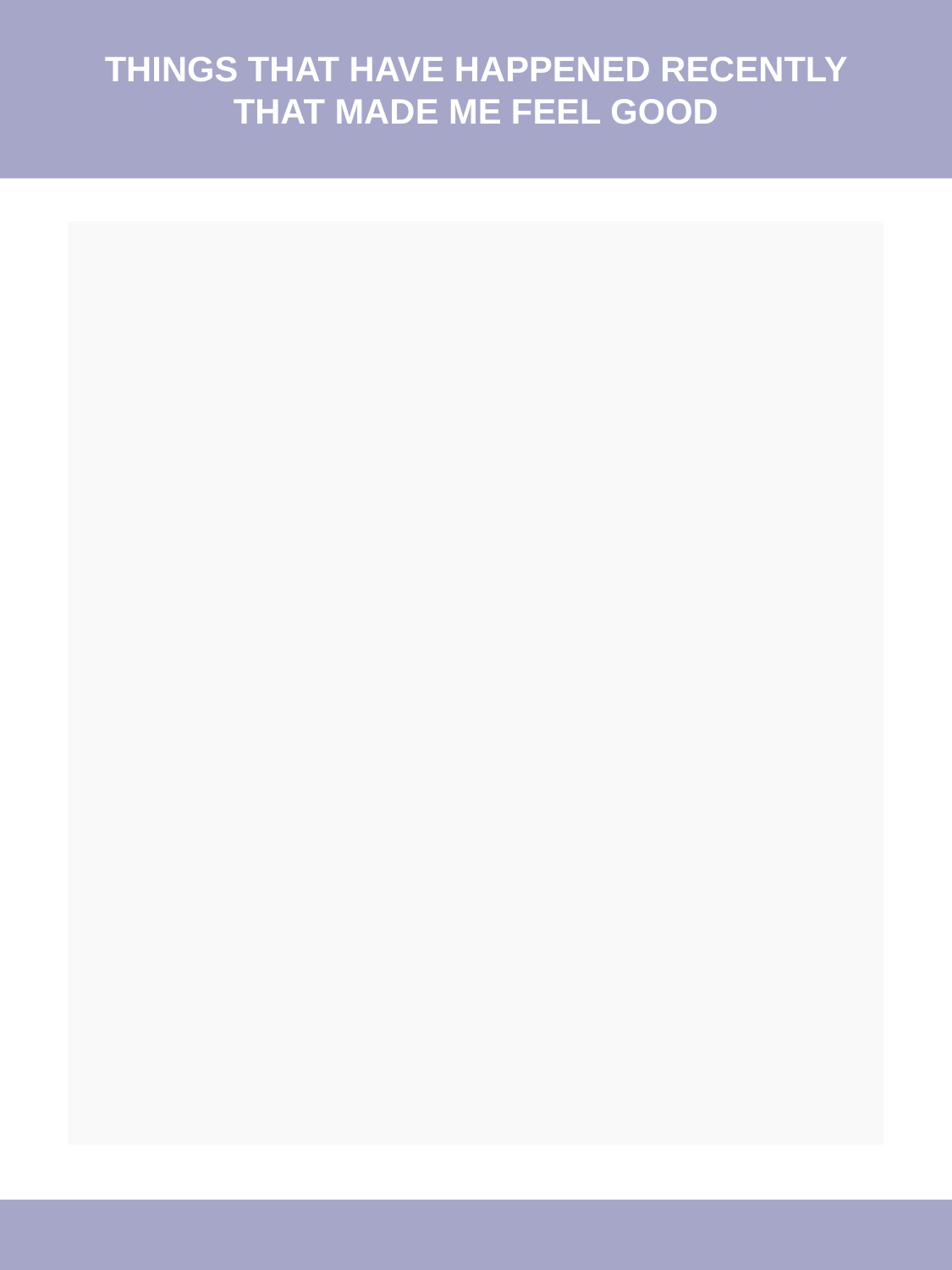

THINGS THAT HAVE HAPPENED RECENTLY THAT MADE ME FEEL GOOD